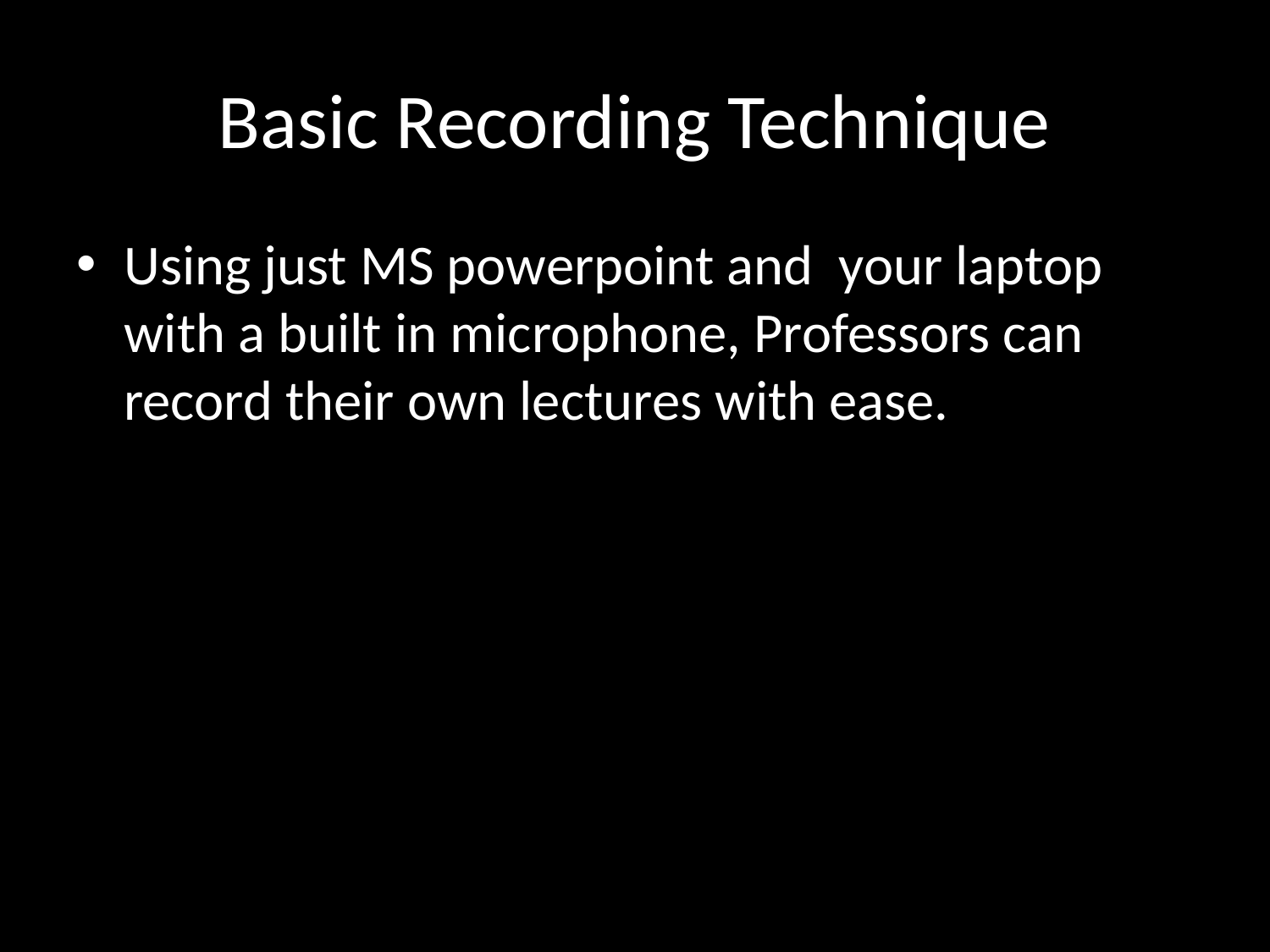

# Basic Recording Technique
Using just MS powerpoint and  your laptop with a built in microphone, Professors can record their own lectures with ease.